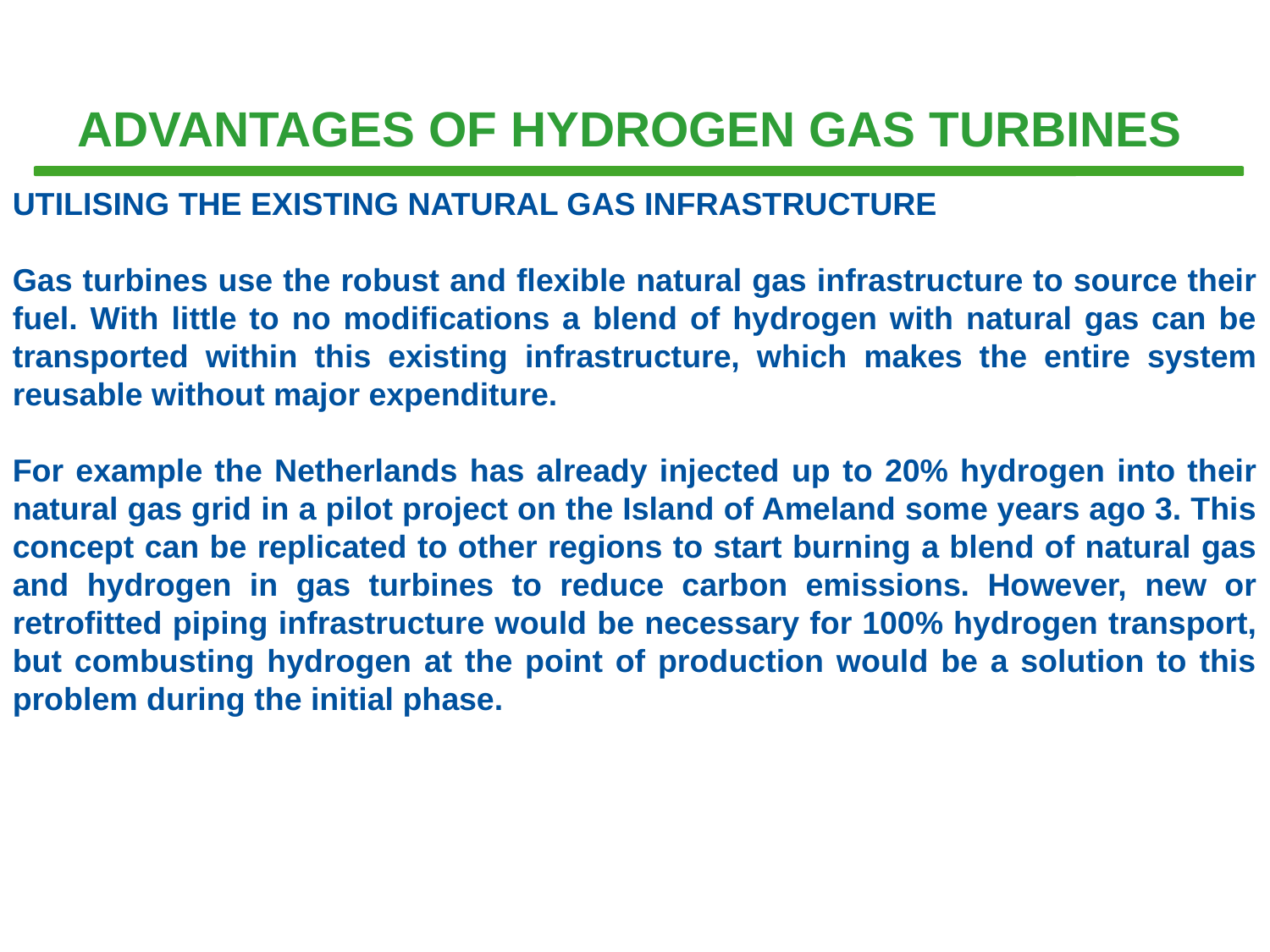

# ADVANTAGES OF HYDROGEN GAS TURBINES

UTILISING THE EXISTING NATURAL GAS INFRASTRUCTURE

Gas turbines use the robust and flexible natural gas infrastructure to source their fuel. With little to no modifications a blend of hydrogen with natural gas can be transported within this existing infrastructure, which makes the entire system reusable without major expenditure.

For example the Netherlands has already injected up to 20% hydrogen into their natural gas grid in a pilot project on the Island of Ameland some years ago 3. This concept can be replicated to other regions to start burning a blend of natural gas and hydrogen in gas turbines to reduce carbon emissions. However, new or retrofitted piping infrastructure would be necessary for 100% hydrogen transport, but combusting hydrogen at the point of production would be a solution to this problem during the initial phase.
Tema V				                                                              Turbina de hidrógeno